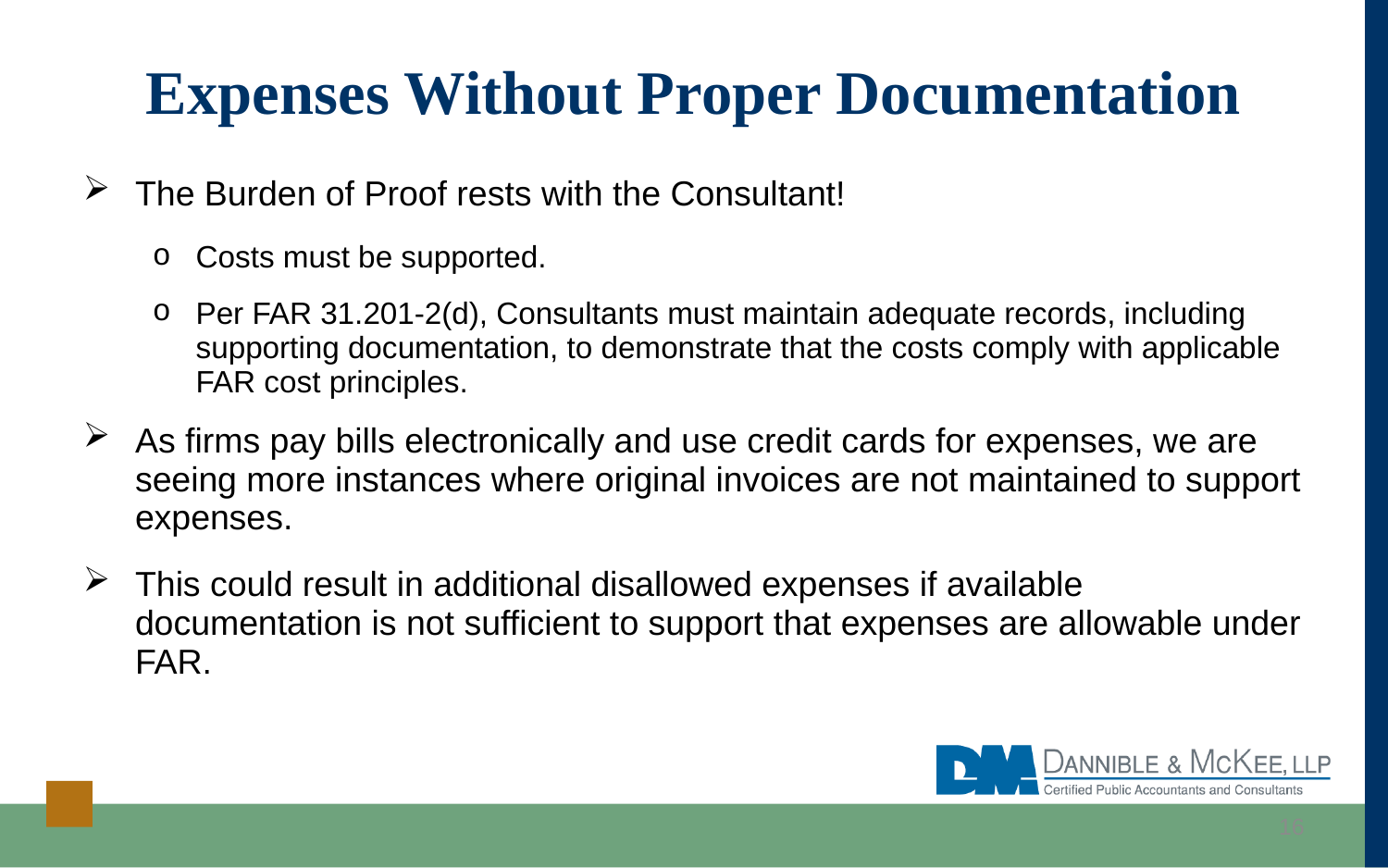

# Expenses Without Proper Documentation
The Burden of Proof rests with the Consultant!
Costs must be supported.
Per FAR 31.201-2(d), Consultants must maintain adequate records, including supporting documentation, to demonstrate that the costs comply with applicable FAR cost principles.
As firms pay bills electronically and use credit cards for expenses, we are seeing more instances where original invoices are not maintained to support expenses.
This could result in additional disallowed expenses if available documentation is not sufficient to support that expenses are allowable under FAR.

16